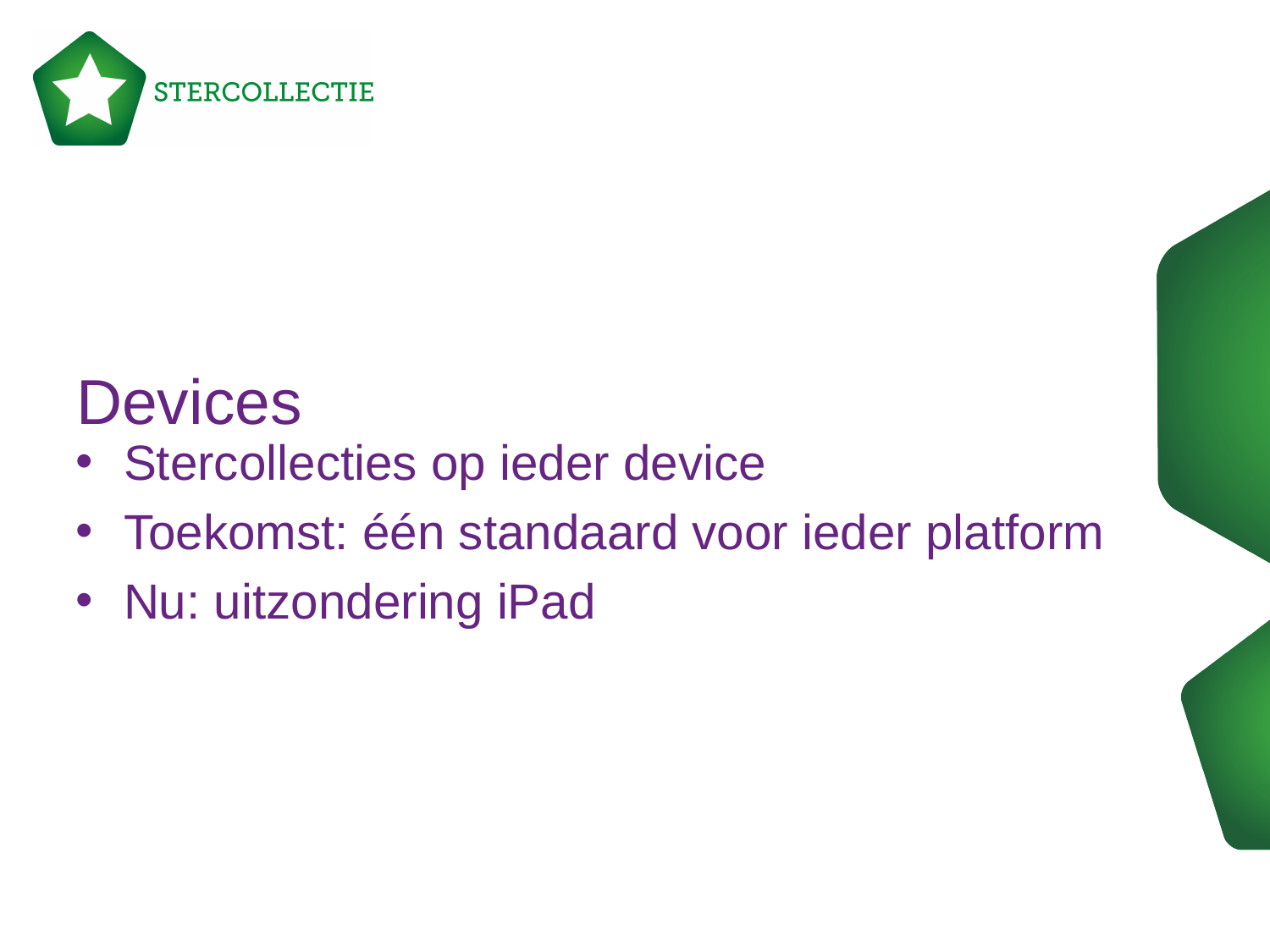

# Devices
Stercollecties op ieder device
Toekomst: één standaard voor ieder platform
Nu: uitzondering iPad